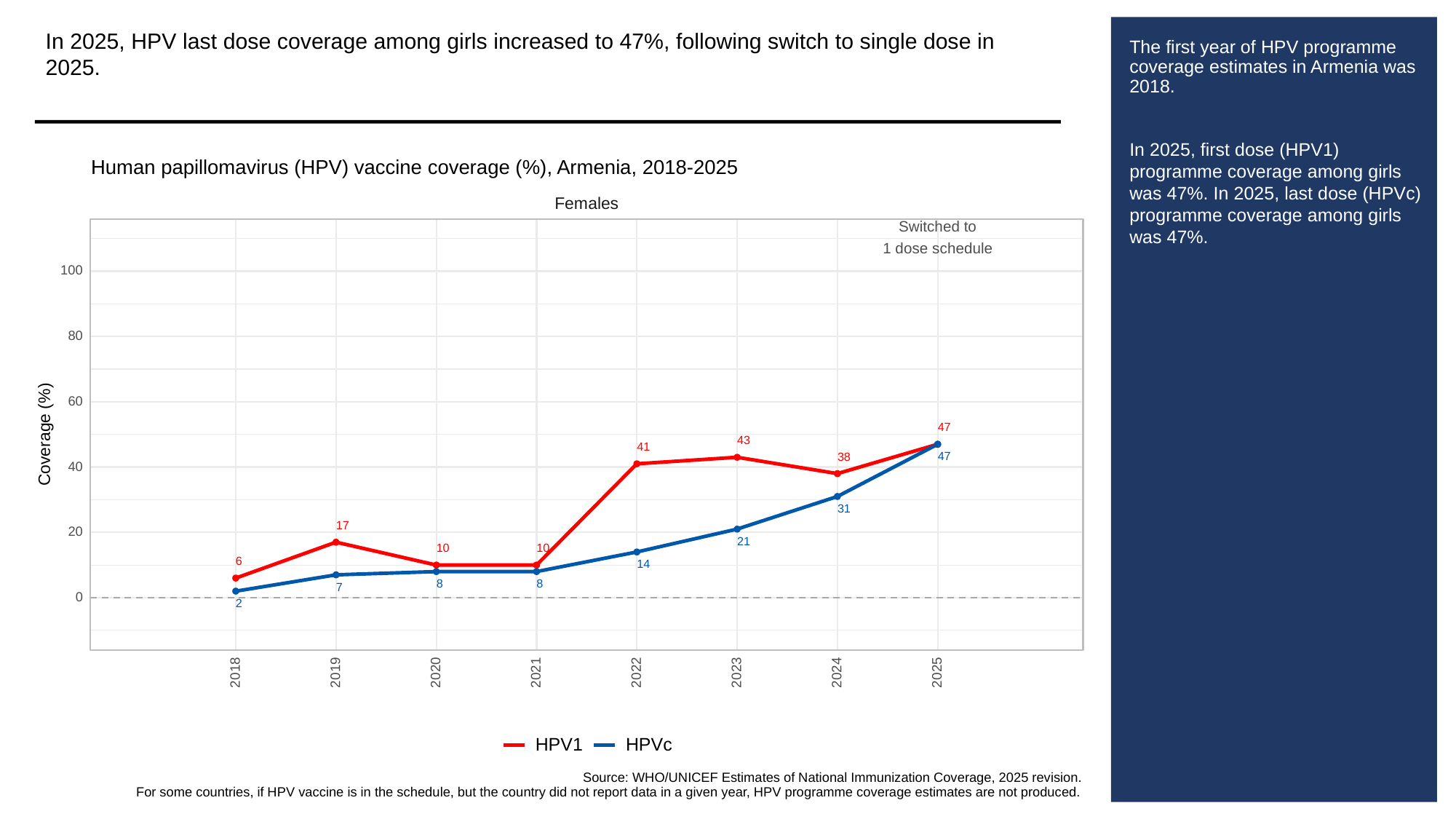

In 2025, HPV last dose coverage among girls increased to 47%, following switch to single dose in 2025.
# The first year of HPV programme coverage estimates in Armenia was 2018.

In 2025, first dose (HPV1) programme coverage among girls was 47%. In 2025, last dose (HPVc) programme coverage among girls was 47%.

Human papillomavirus (HPV) vaccine coverage (%), Armenia, 2018-2025
Females

Switched to

1 dose schedule
100

80

60

47
Coverage (%)

43

41

47
38

40

31
17

20

21

10
10

6
14

8
8
7

0

2

2023
2018
2019
2020
2021
2022
2024
2025
HPVc
HPV1

Source: WHO/UNICEF Estimates of National Immunization Coverage, 2025 revision.
For some countries, if HPV vaccine is in the schedule, but the country did not report data in a given year, HPV programme coverage estimates are not produced.